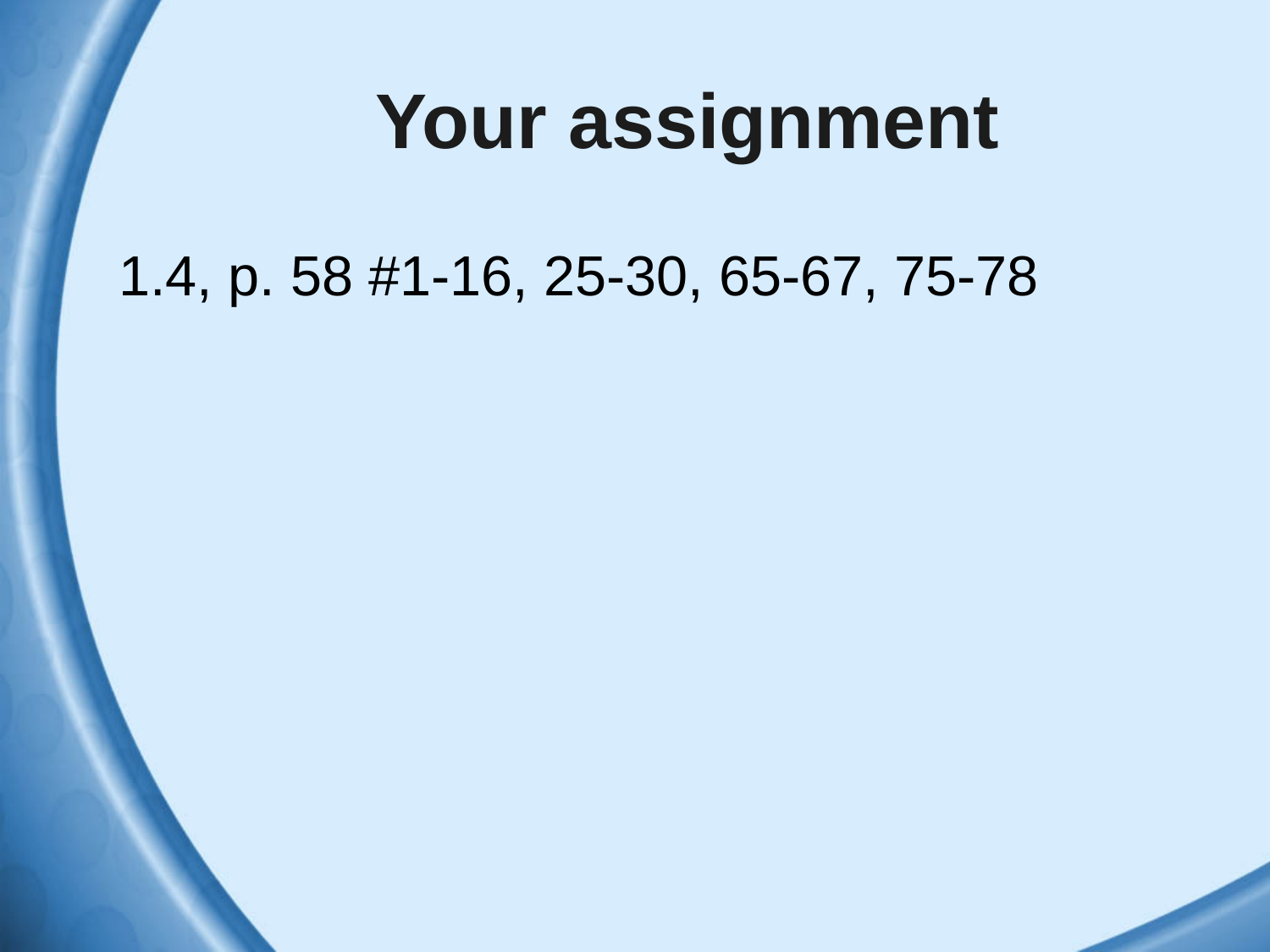

# Your assignment
1.4, p. 58 #1-16, 25-30, 65-67, 75-78